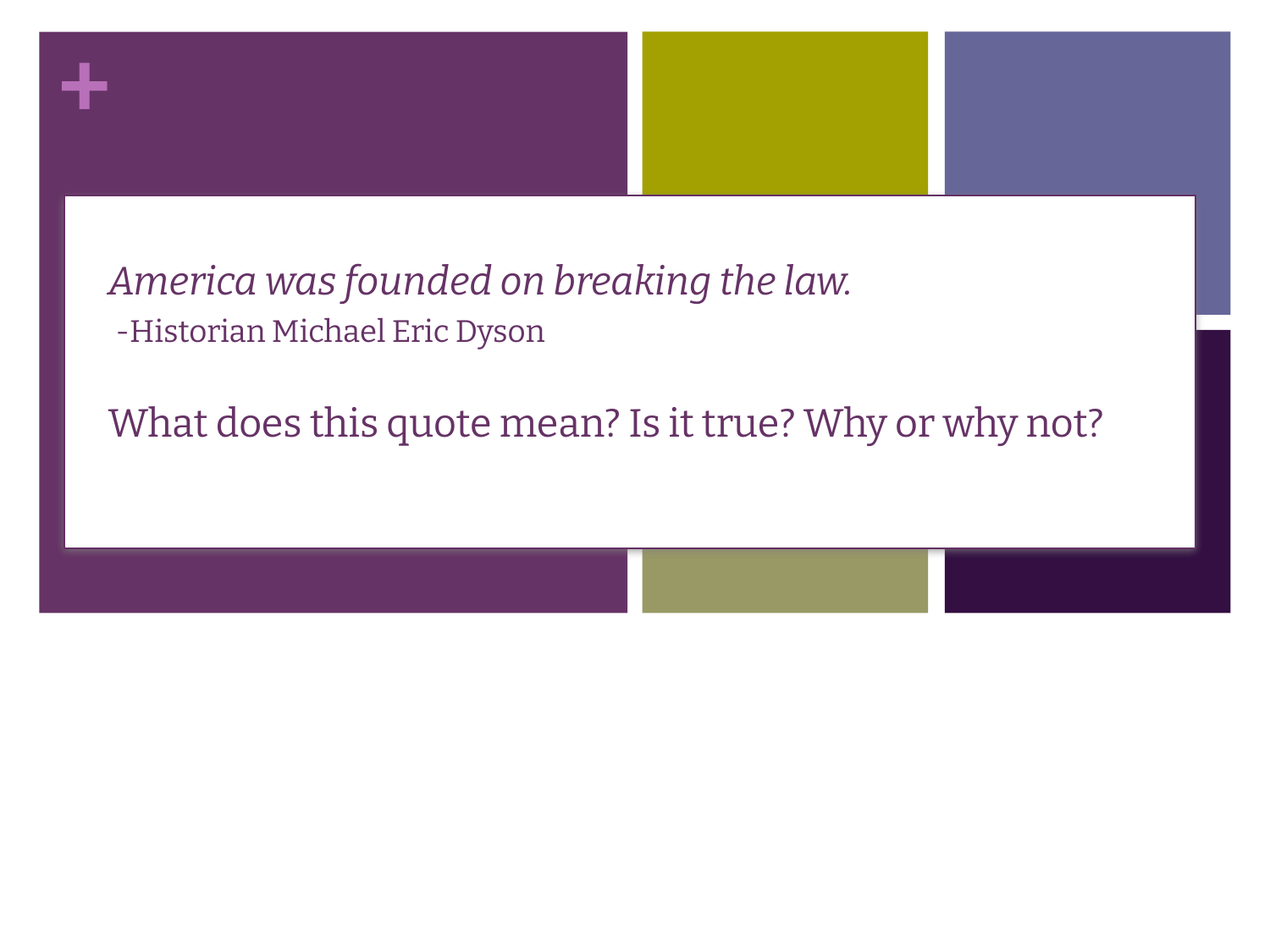

# America was founded on breaking the law. -Historian Michael Eric Dyson What does this quote mean? Is it true? Why or why not?